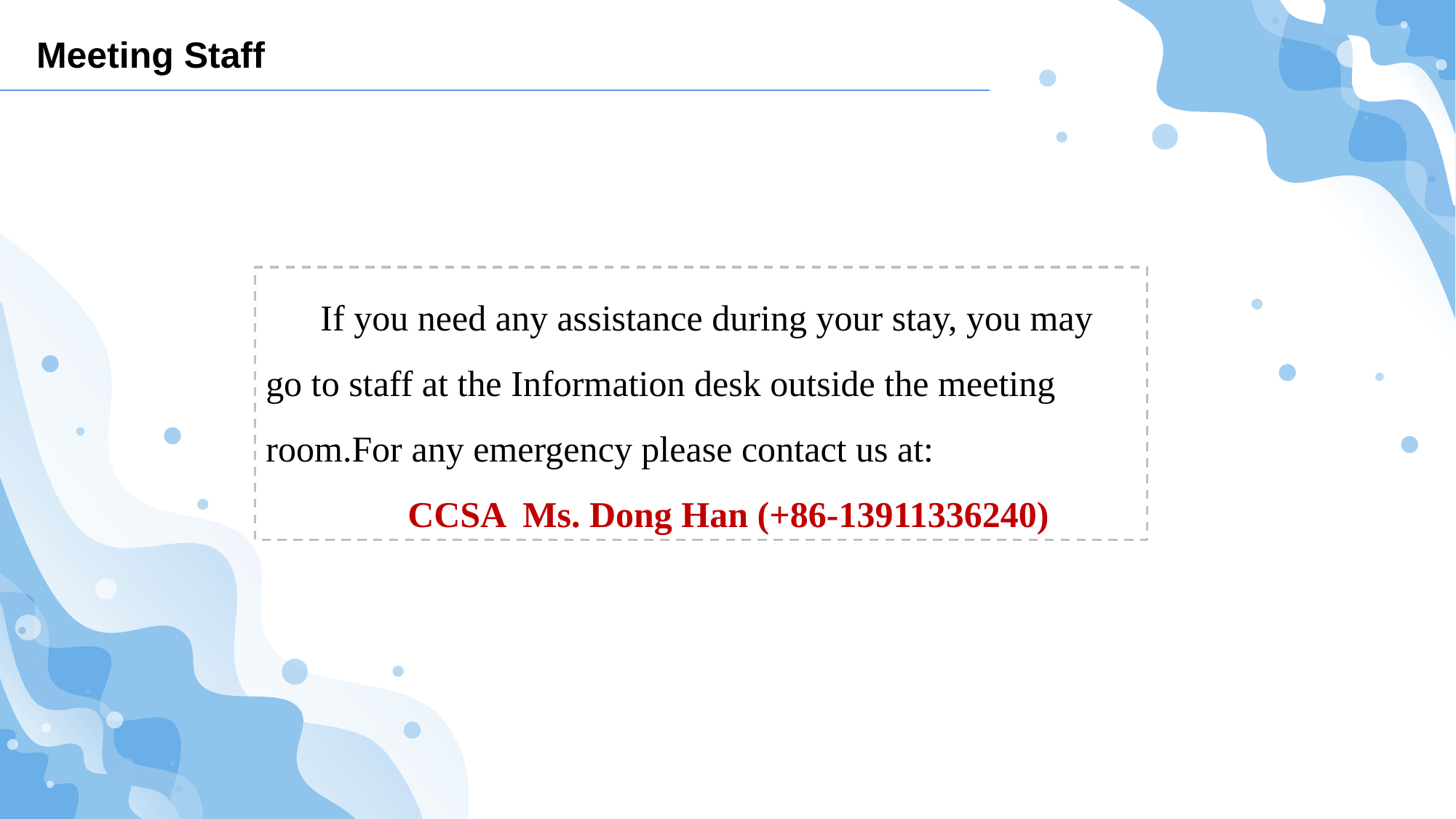

Meeting Staff
If you need any assistance during your stay, you may go to staff at the Information desk outside the meeting room.For any emergency please contact us at:
CCSA  Ms. Dong Han (+86-13911336240)